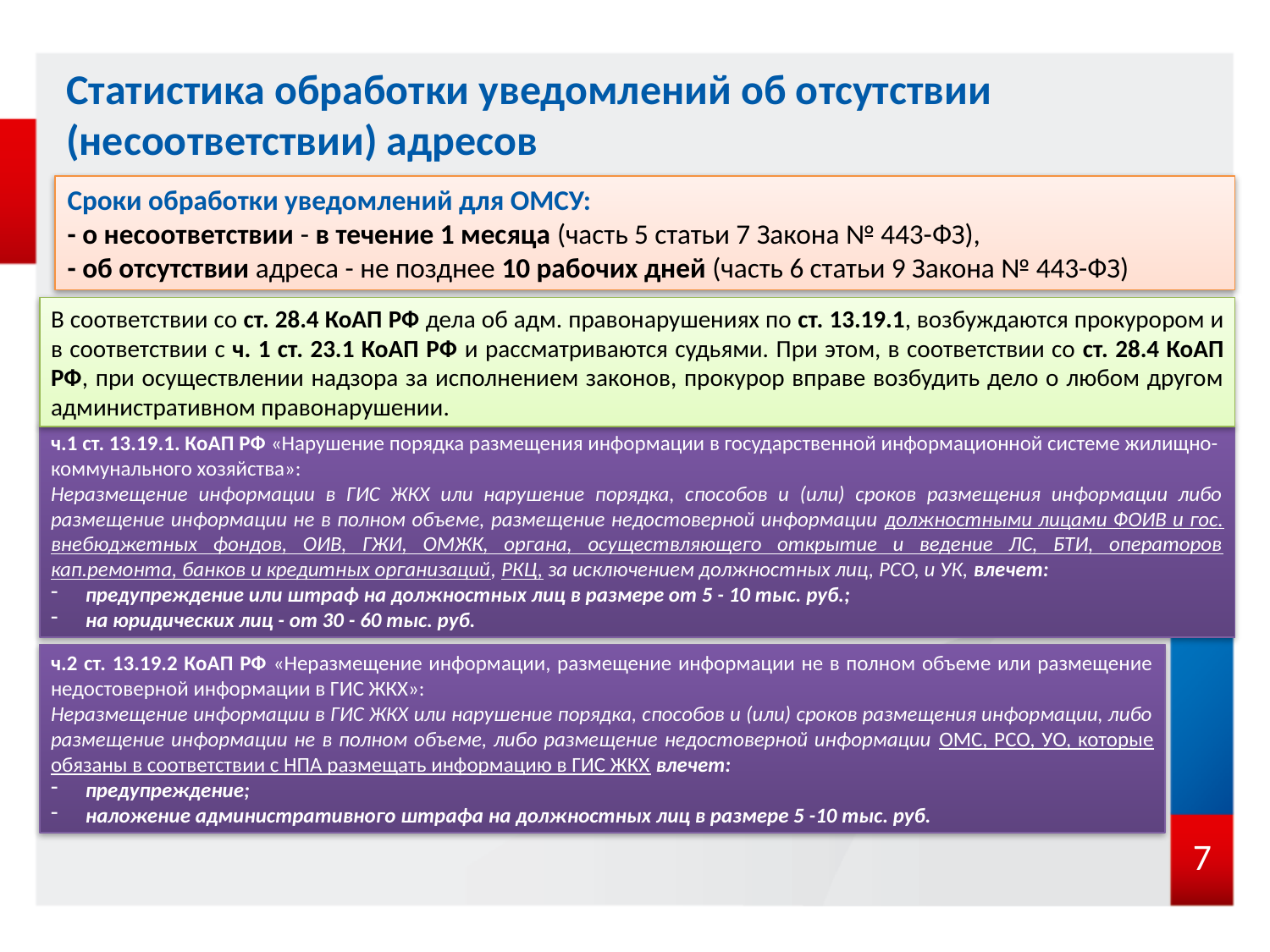

# Статистика обработки уведомлений об отсутствии (несоответствии) адресов
Сроки обработки уведомлений для ОМСУ:
- о несоответствии - в течение 1 месяца (часть 5 статьи 7 Закона № 443-ФЗ),
- об отсутствии адреса - не позднее 10 рабочих дней (часть 6 статьи 9 Закона № 443-ФЗ)
В соответствии со ст. 28.4 КоАП РФ дела об адм. правонарушениях по ст. 13.19.1, возбуждаются прокурором и в соответствии с ч. 1 ст. 23.1 КоАП РФ и рассматриваются судьями. При этом, в соответствии со ст. 28.4 КоАП РФ, при осуществлении надзора за исполнением законов, прокурор вправе возбудить дело о любом другом административном правонарушении.
ч.1 ст. 13.19.1. КоАП РФ «Нарушение порядка размещения информации в государственной информационной системе жилищно-коммунального хозяйства»:
Неразмещение информации в ГИС ЖКХ или нарушение порядка, способов и (или) сроков размещения информации либо размещение информации не в полном объеме, размещение недостоверной информации должностными лицами ФОИВ и гос. внебюджетных фондов, ОИВ, ГЖИ, ОМЖК, органа, осуществляющего открытие и ведение ЛС, БТИ, операторов кап.ремонта, банков и кредитных организаций, РКЦ, за исключением должностных лиц, РСО, и УК, влечет:
предупреждение или штраф на должностных лиц в размере от 5 - 10 тыс. руб.;
на юридических лиц - от 30 - 60 тыс. руб.
ч.2 ст. 13.19.2 КоАП РФ «Неразмещение информации, размещение информации не в полном объеме или размещение недостоверной информации в ГИС ЖКХ»:
Неразмещение информации в ГИС ЖКХ или нарушение порядка, способов и (или) сроков размещения информации, либо размещение информации не в полном объеме, либо размещение недостоверной информации ОМС, РСО, УО, которые обязаны в соответствии с НПА размещать информацию в ГИС ЖКХ влечет:
предупреждение;
наложение административного штрафа на должностных лиц в размере 5 -10 тыс. руб.
7